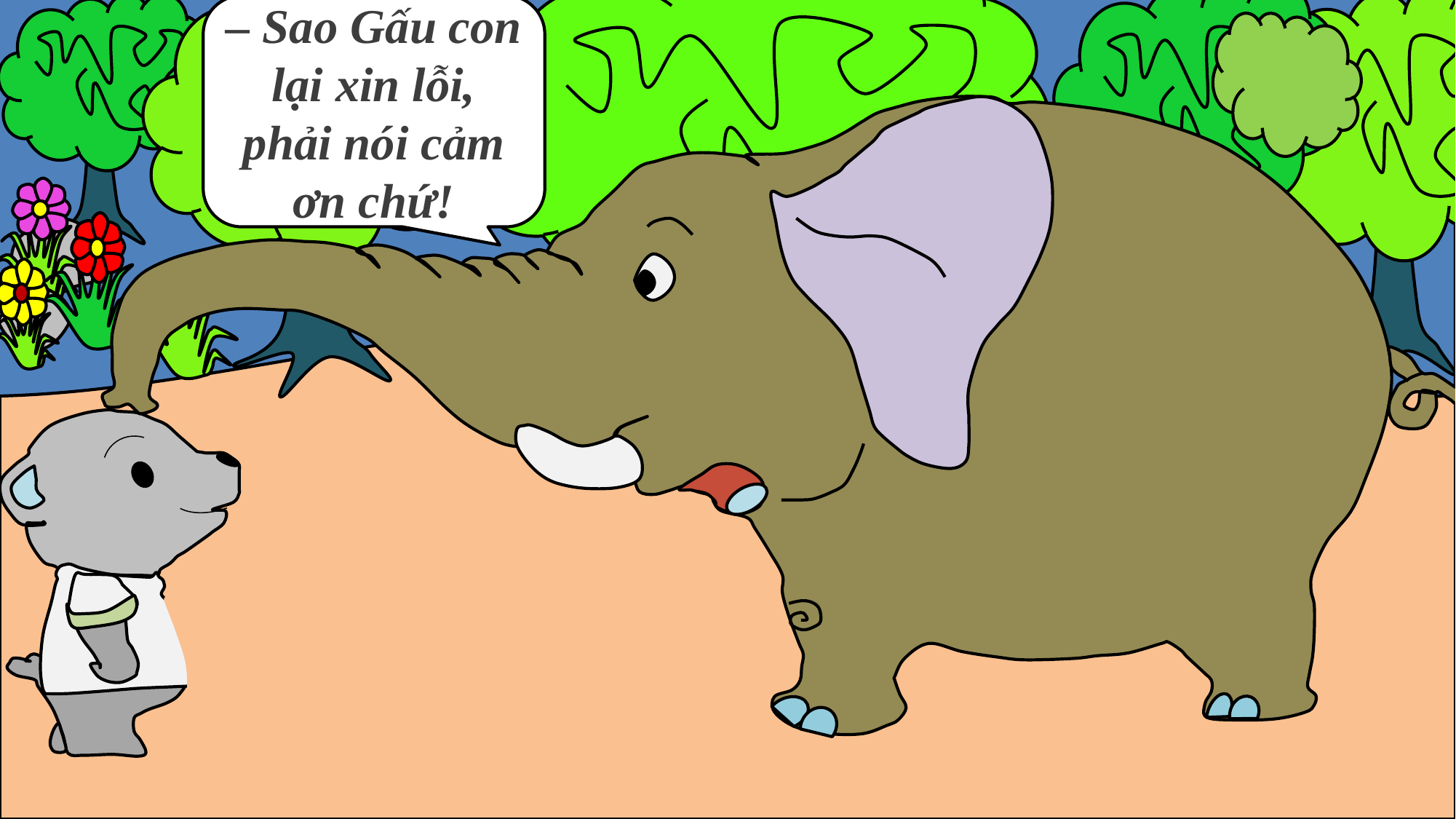

– Sao Gấu con lại xin lỗi, phải nói cảm ơn chứ!